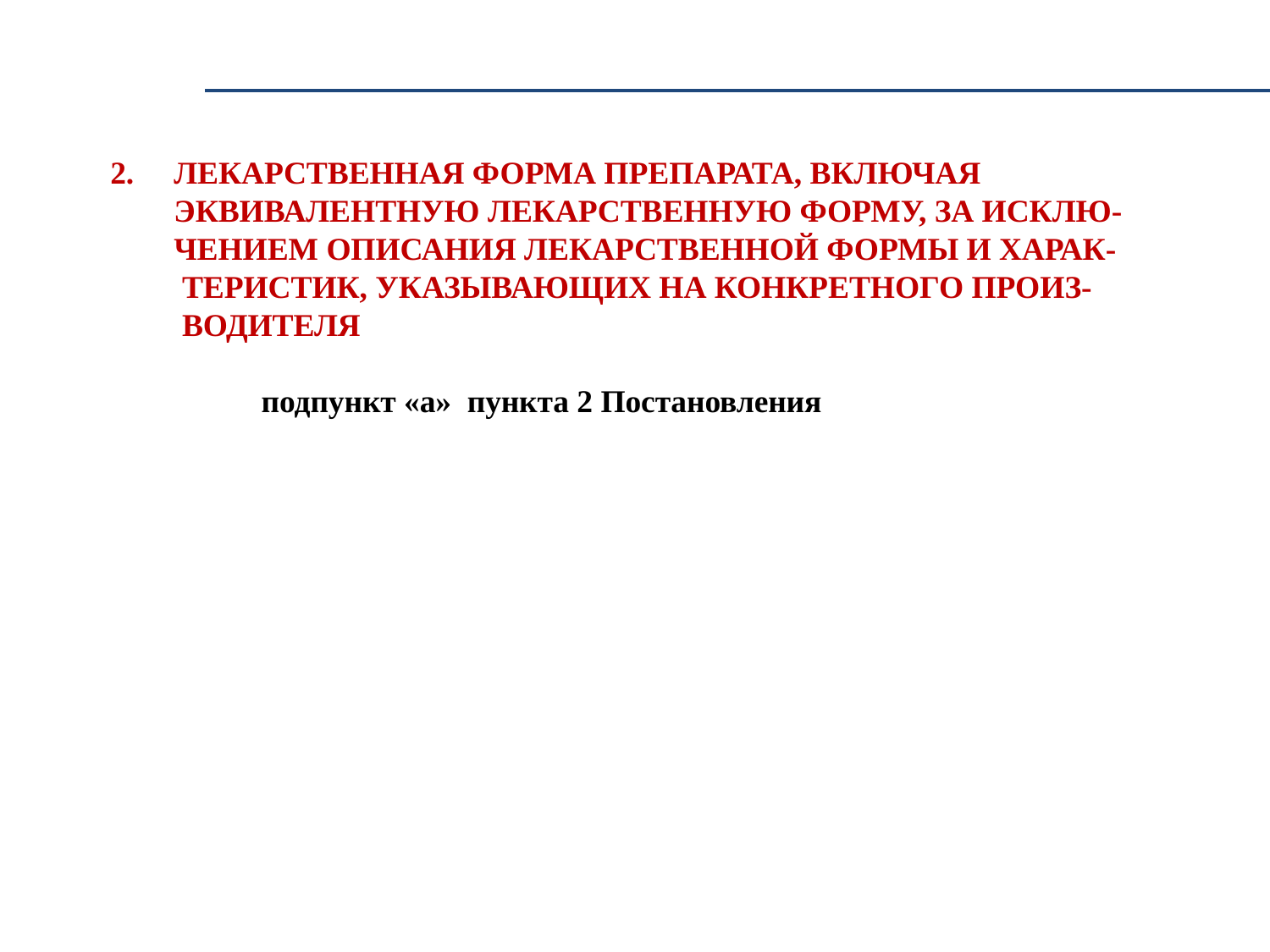

2.     ЛЕКАРСТВЕННАЯ ФОРМА ПРЕПАРАТА, ВКЛЮЧАЯ
                                       ЭКВИВАЛЕНТНУЮ ЛЕКАРСТВЕННУЮ ФОРМУ, ЗА ИСКЛЮ-
                                       ЧЕНИЕМ ОПИСАНИЯ ЛЕКАРСТВЕННОЙ ФОРМЫ И ХАРАК-
                                        ТЕРИСТИК, УКАЗЫВАЮЩИХ НА КОНКРЕТНОГО ПРОИЗ-
                                        ВОДИТЕЛЯ

                                                  подпункт «а»  пункта 2 Постановления